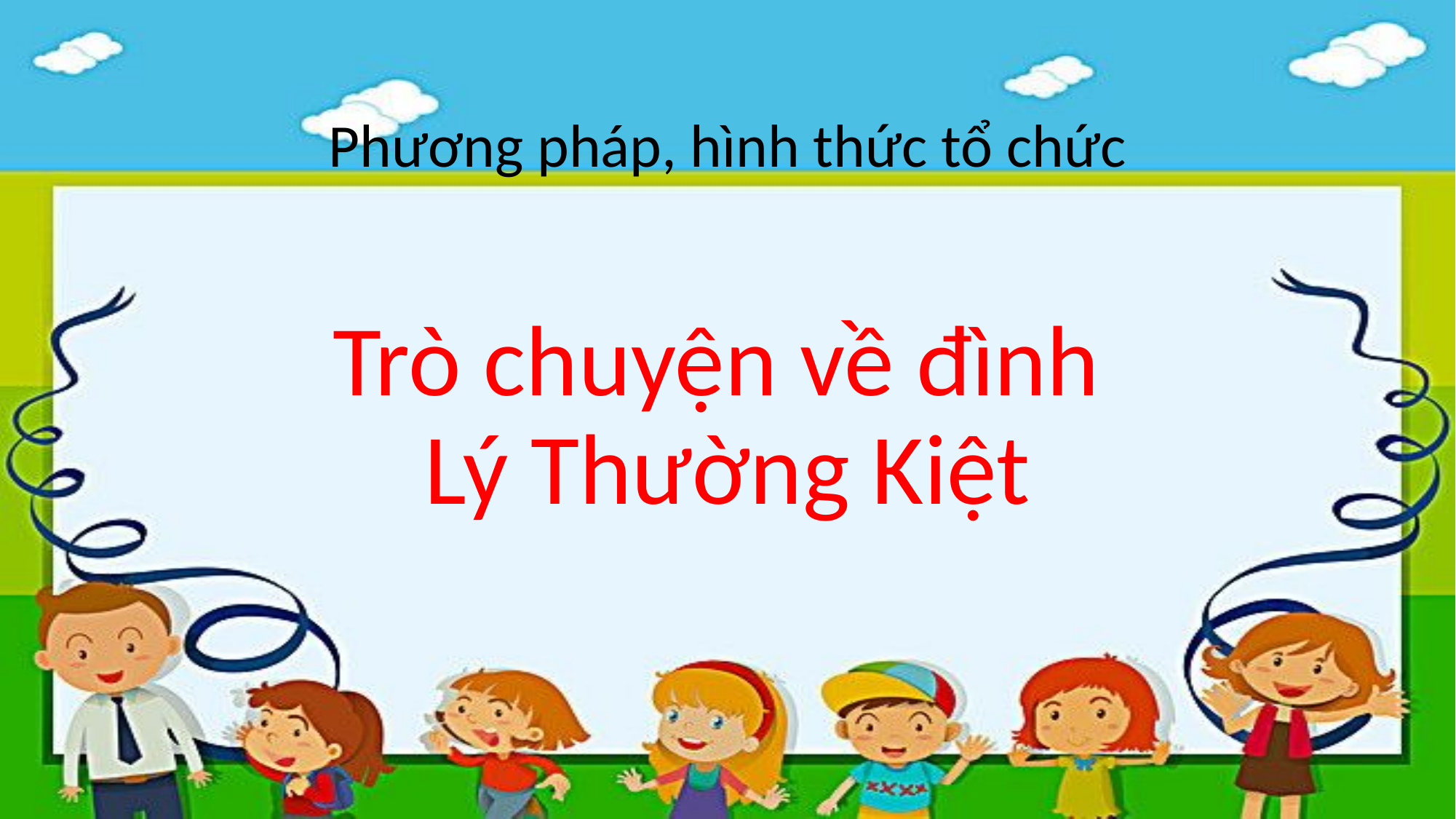

# Phương pháp, hình thức tổ chức
Trò chuyện về đình
Lý Thường Kiệt